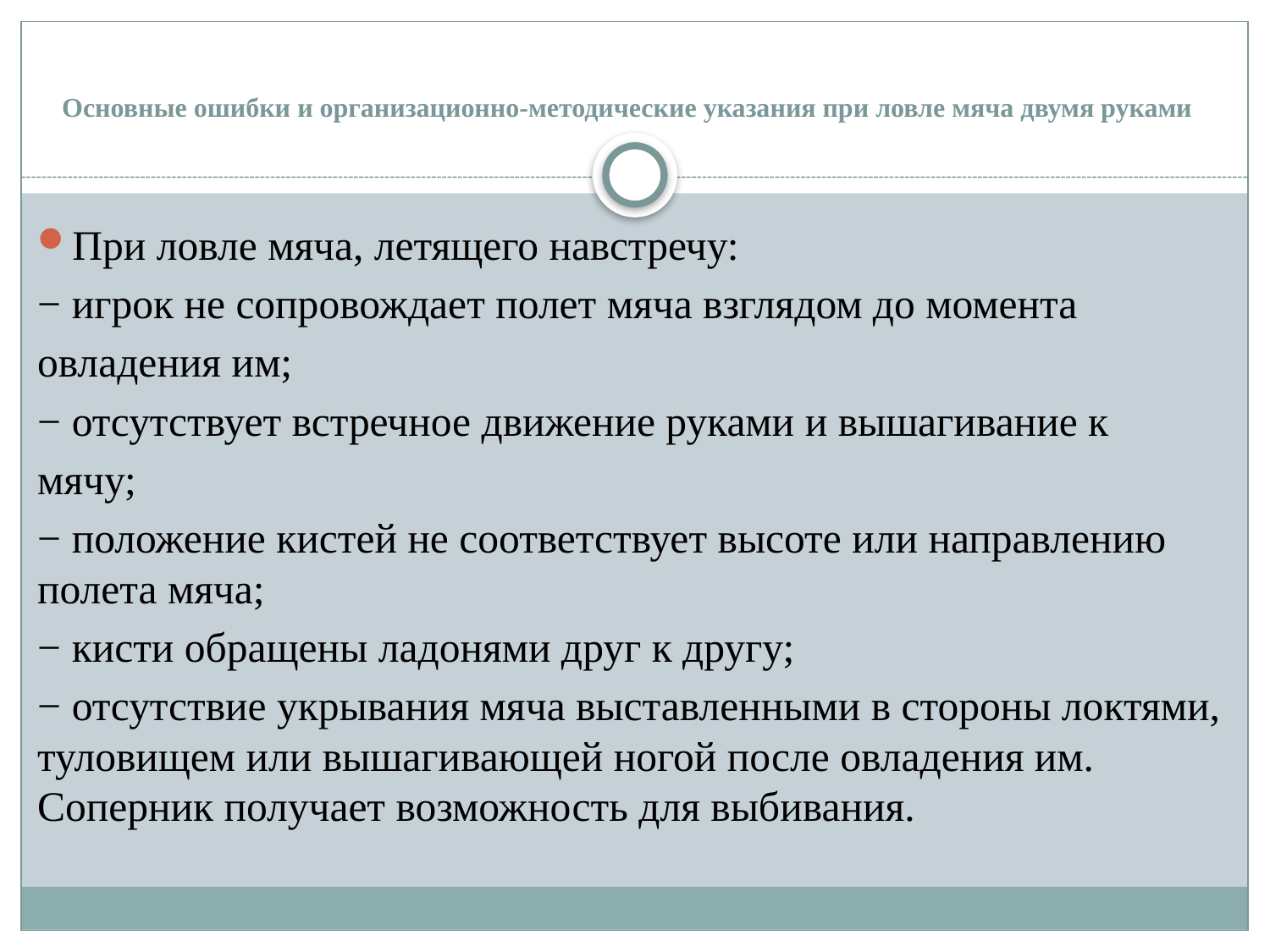

# Основные ошибки и организационно-методические указания при ловле мяча двумя руками
При ловле мяча, летящего навстречу:
− игрок не сопровождает полет мяча взглядом до момента
овладения им;
− отсутствует встречное движение руками и вышагивание к
мячу;
− положение кистей не соответствует высоте или направлению полета мяча;
− кисти обращены ладонями друг к другу;
− отсутствие укрывания мяча выставленными в стороны локтями, туловищем или вышагивающей ногой после овладения им. Соперник получает возможность для выбивания.